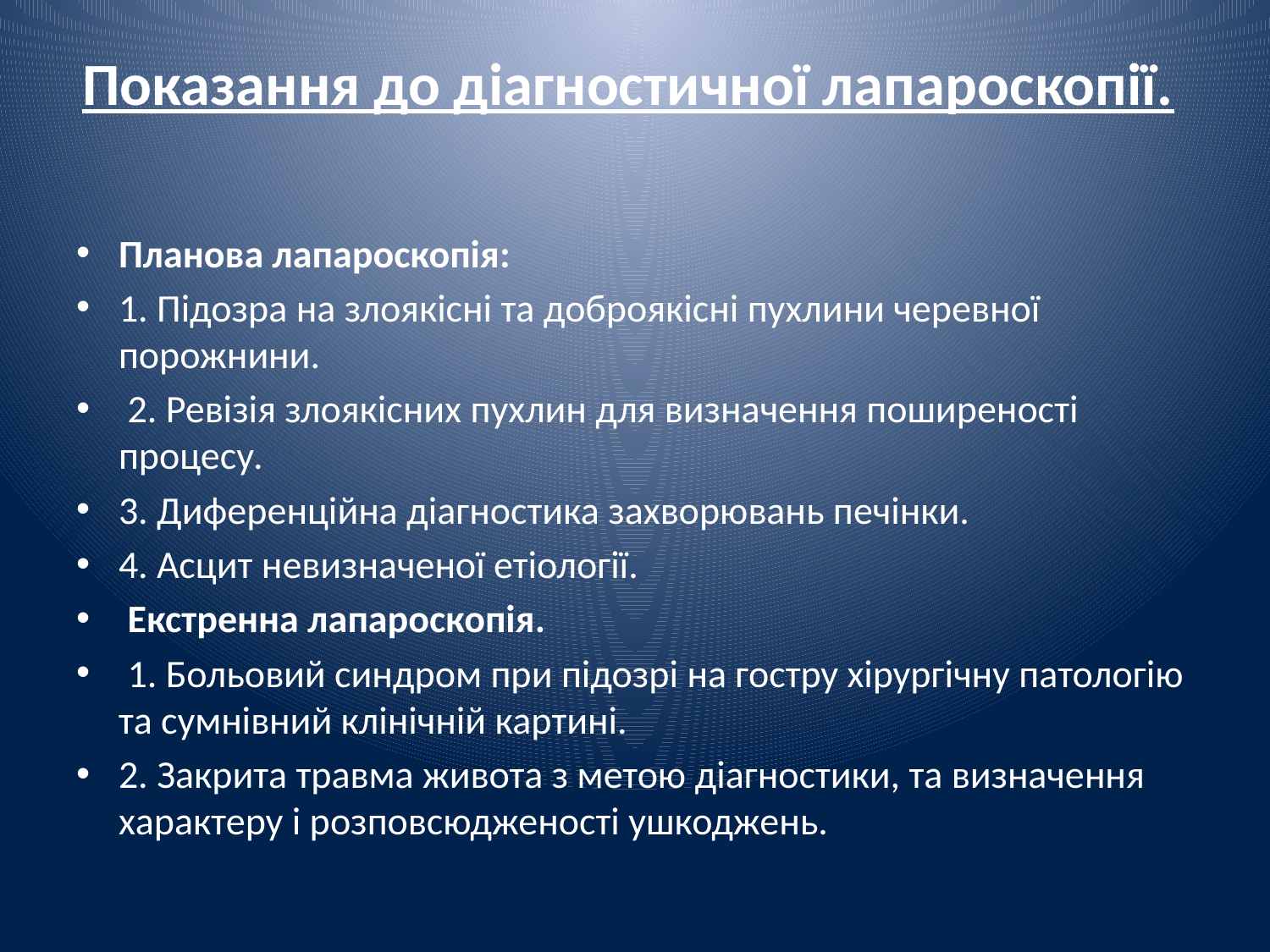

# Показання до діагностичної лапароскопії.
Планова лапароскопія:
1. Підозра на злоякісні та доброякісні пухлини черевної порожнини.
 2. Ревізія злоякісних пухлин для визначення поширеності процесу.
3. Диференційна діагностика захворювань печінки.
4. Асцит невизначеної етіології.
 Екстренна лапароскопія.
 1. Больовий синдром при підозрі на гостру хірургічну патологію та сумнівний клінічній картині.
2. Закрита травма живота з метою діагностики, та визначення характеру і розповсюдженості ушкоджень.